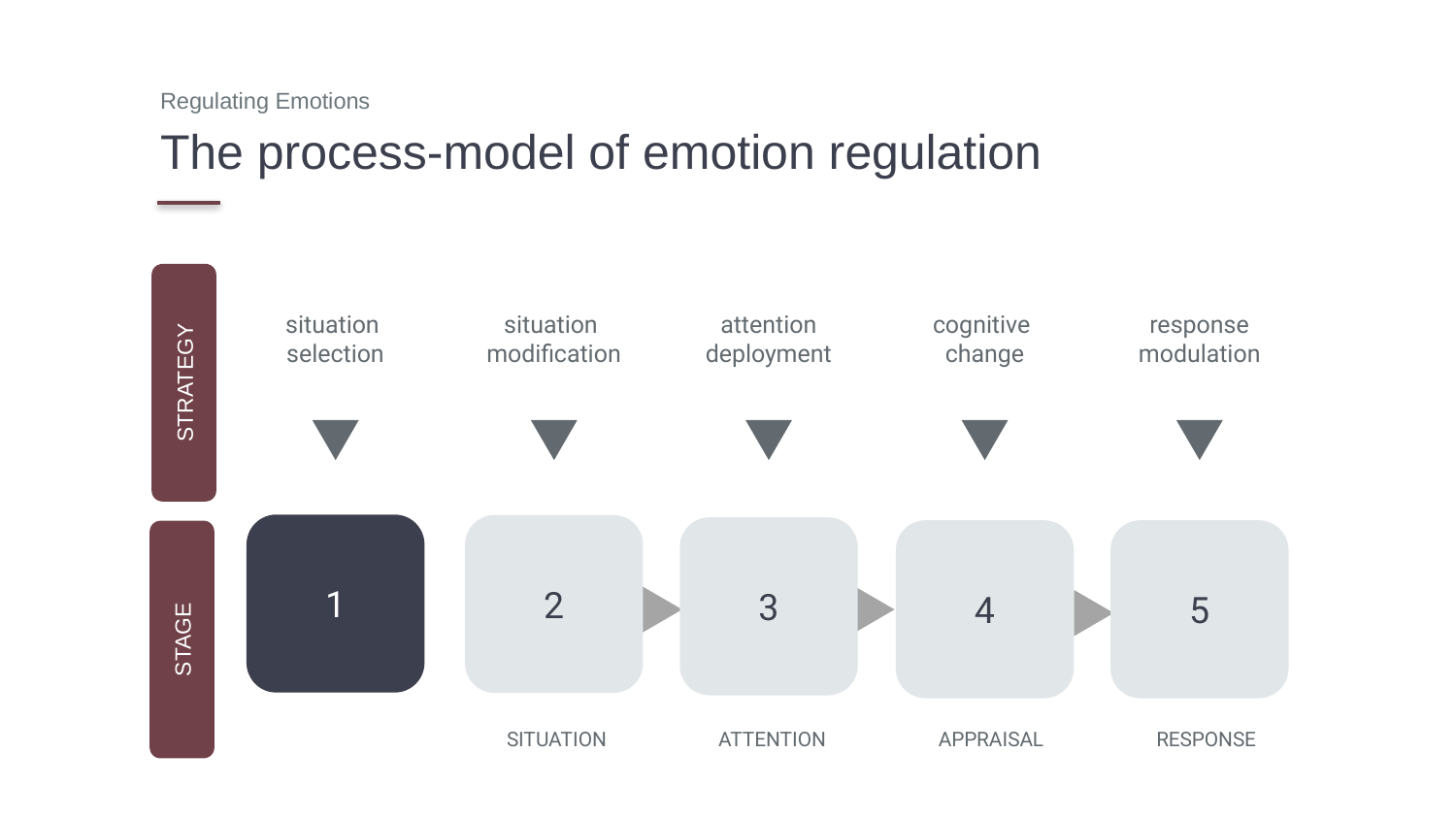

Regulating Emotions
# The process-model of emotion regulation
situation
selection
situation
modification
attention
deployment
cognitive
change
response
modulation
STRATEGY

1
2
3
4
5

STAGE
SITUATION
ATTENTION
APPRAISAL
RESPONSE